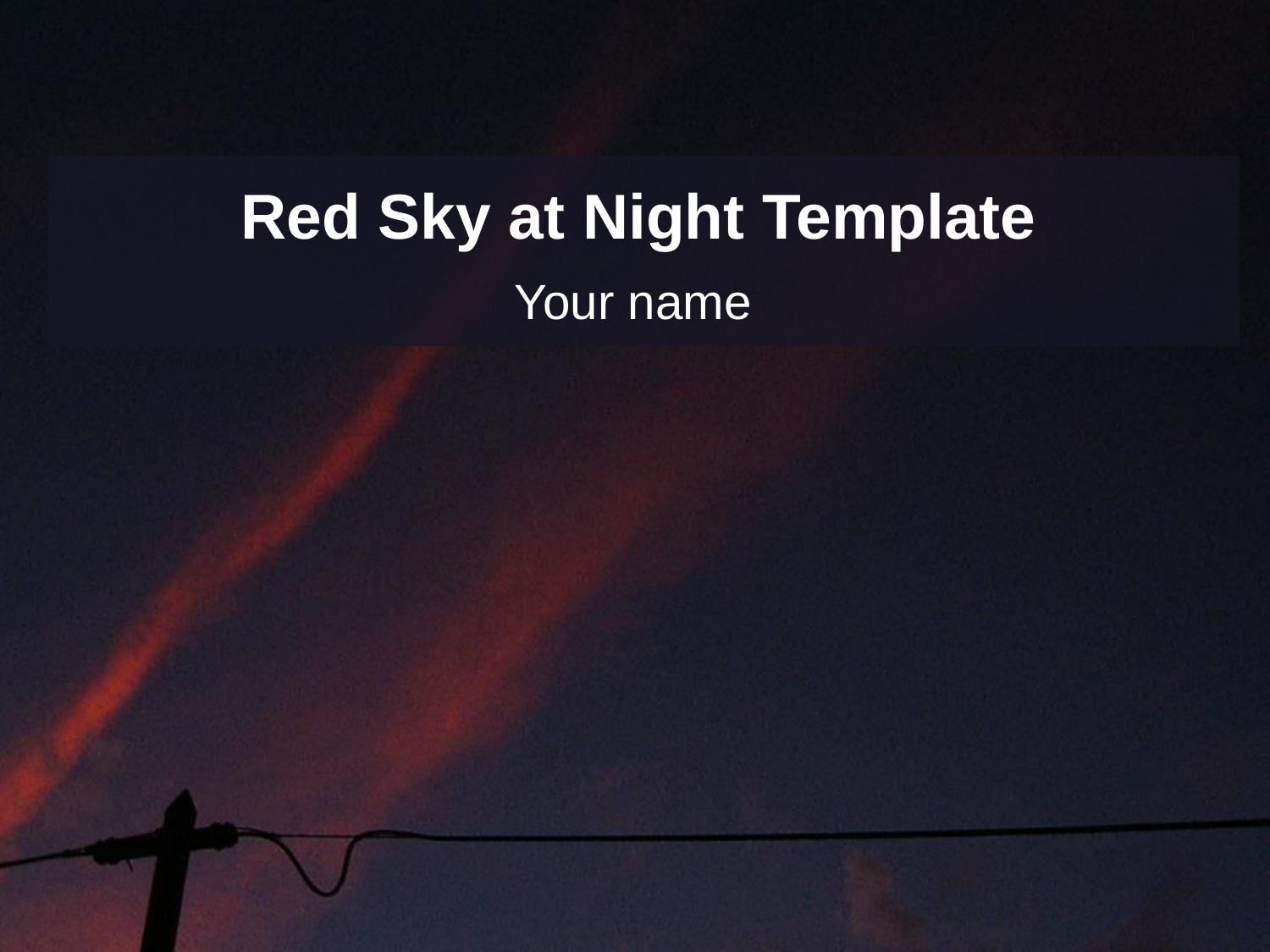

# Red Sky at Night Template
Your name